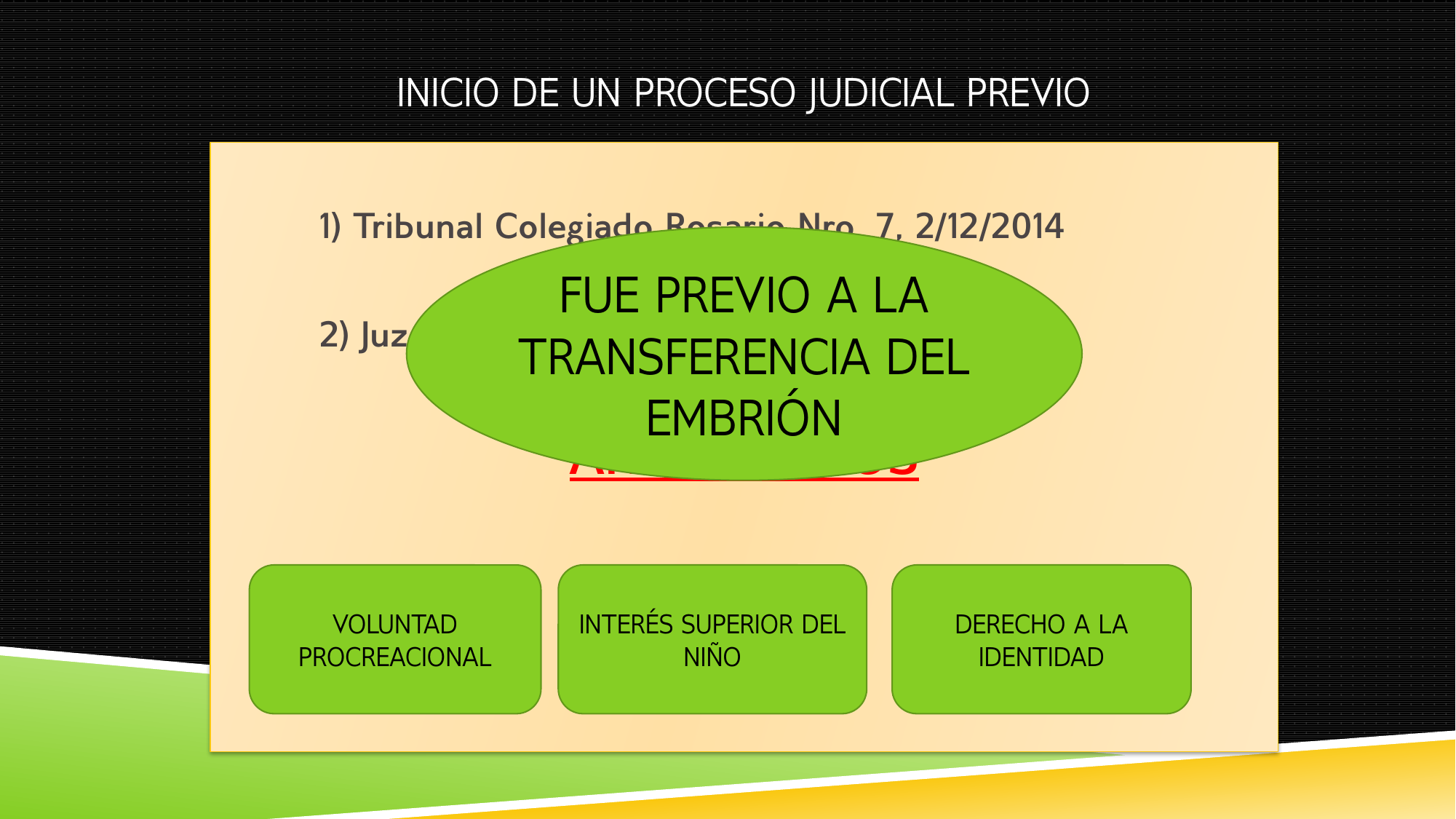

# Inicio de un proceso judicial previo

	1) Tribunal Colegiado Rosario Nro. 7, 2/12/2014

	2) Juzgado Familia Nro. 9 Bariloche 29/12/2015

ARGUMENTOS

FUE PREVIO A LA TRANSFERENCIA DEL EMBRIÓN
VOLUNTAD PROCREACIONAL
INTERÉS SUPERIOR DEL NIÑO
DERECHO A LA IDENTIDAD